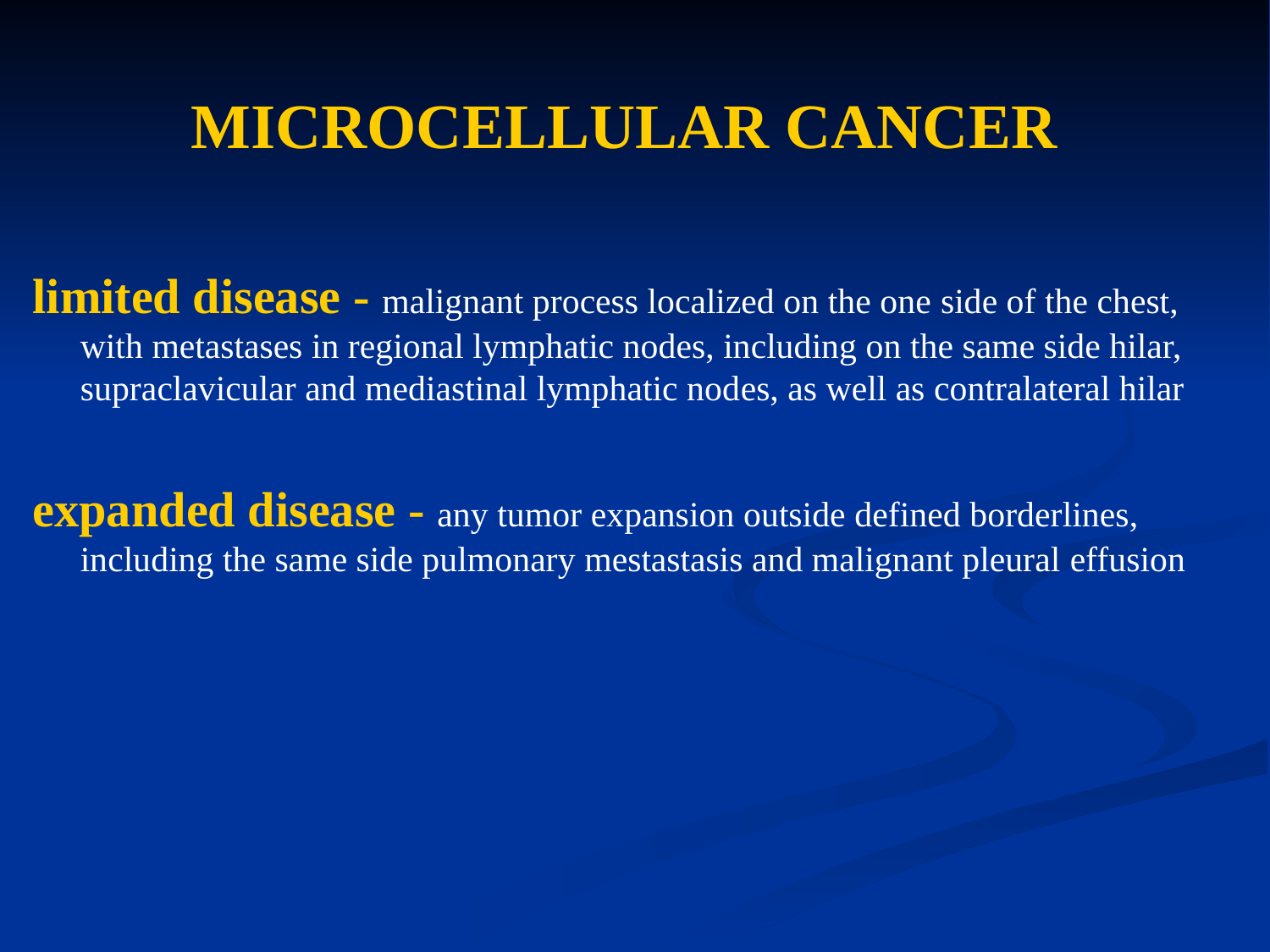

# MICROCELLULAR CANCER
limited disease - malignant process localized on the one side of the chest, with metastases in regional lymphatic nodes, including on the same side hilar, supraclavicular and mediastinal lymphatic nodes, as well as contralateral hilar

expanded disease - any tumor expansion outside defined borderlines, including the same side pulmonary mestastasis and malignant pleural effusion